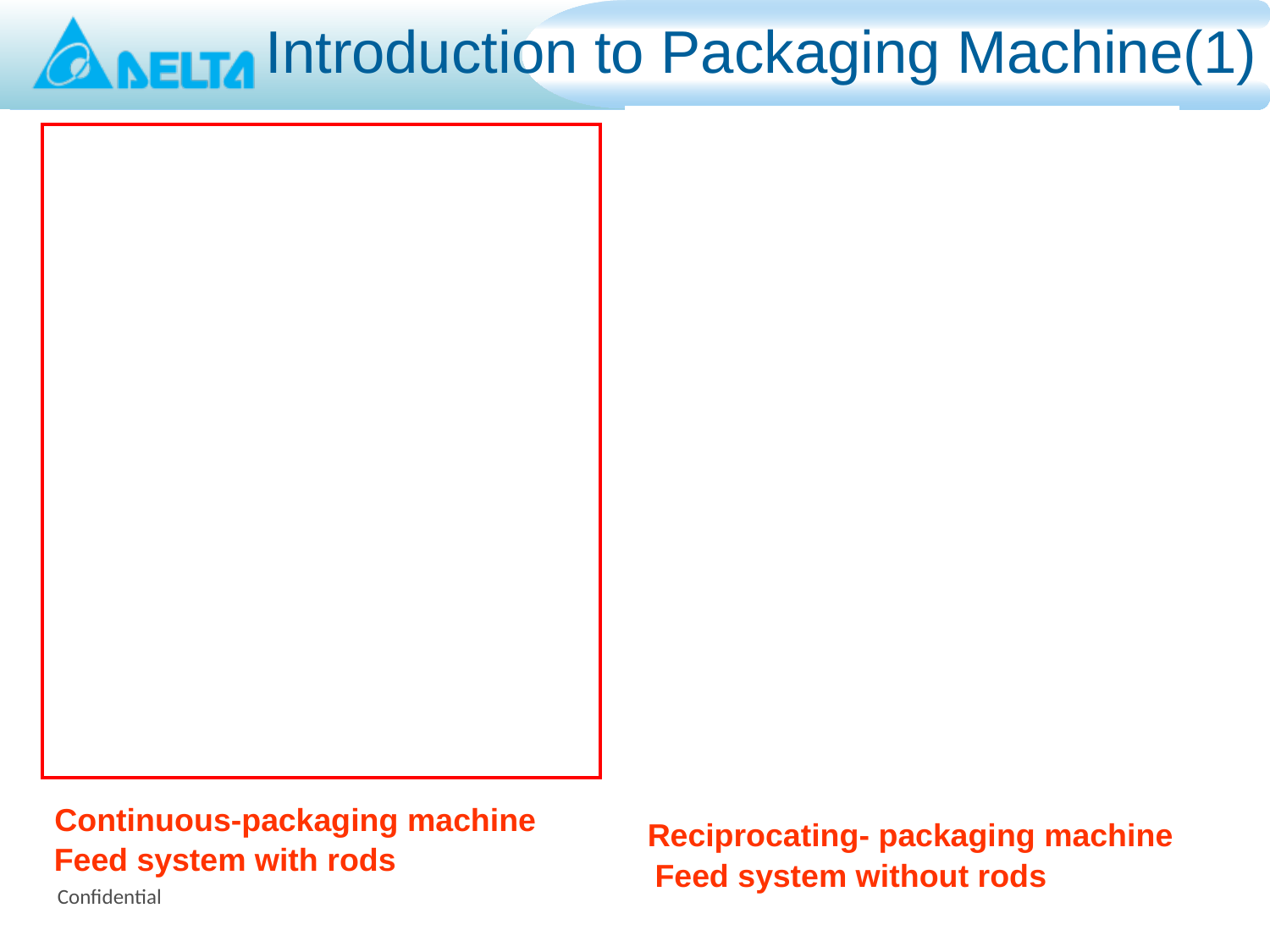

# Introduction to Packaging Machine(1)
Continuous-packaging machine
Reciprocating- packaging machine
Feed system with rods
Feed system without rods